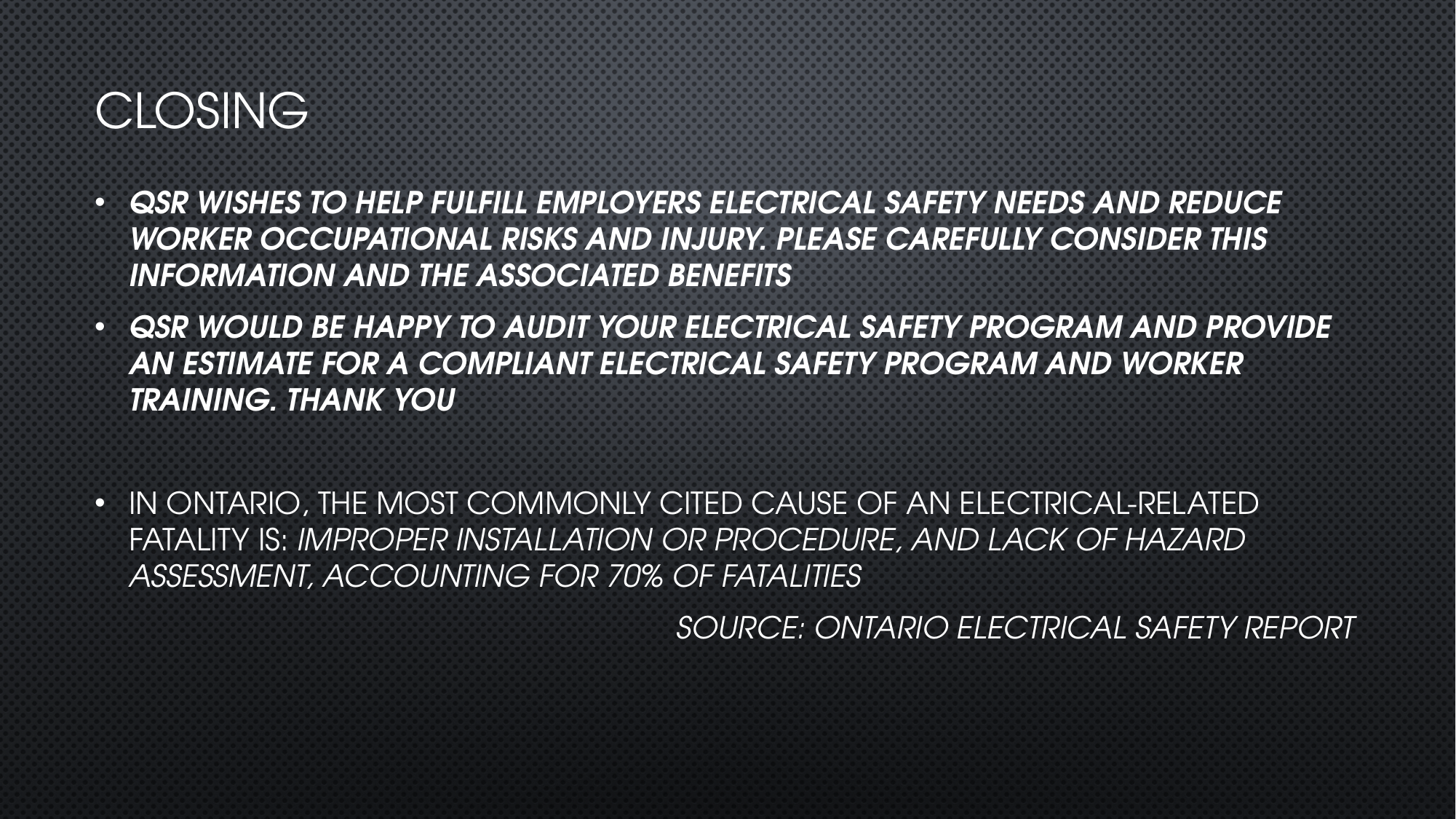

# closing
QSR wishes to help fulfill employers electrical safety needs and reduce worker occupational risks and injury. Please carefully consider this information and the associated benefits
QSR would be happy to audit your electrical safety program and provide an estimate for a compliant electrical safety program and worker training. Thank you

In Ontario, the most commonly cited cause of an electrical-related fatality is: improper installation or procedure, and lack of hazard assessment, accounting for 70% of fatalities
	Source: Ontario Electrical Safety Report